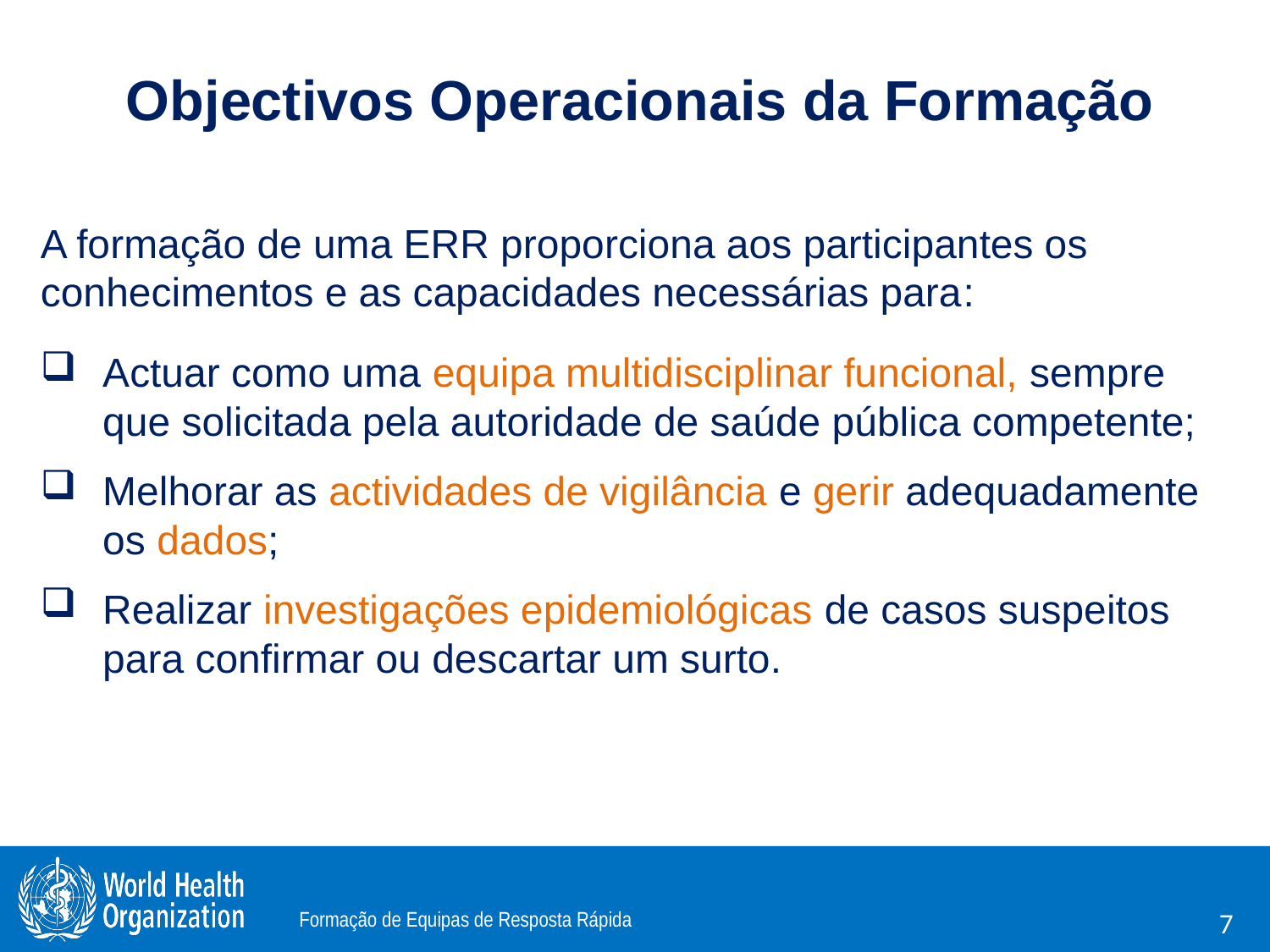

# Objectivos Operacionais da Formação
A formação de uma ERR proporciona aos participantes os conhecimentos e as capacidades necessárias para:
Actuar como uma equipa multidisciplinar funcional, sempre que solicitada pela autoridade de saúde pública competente;
Melhorar as actividades de vigilância e gerir adequadamente os dados;
Realizar investigações epidemiológicas de casos suspeitos para confirmar ou descartar um surto.